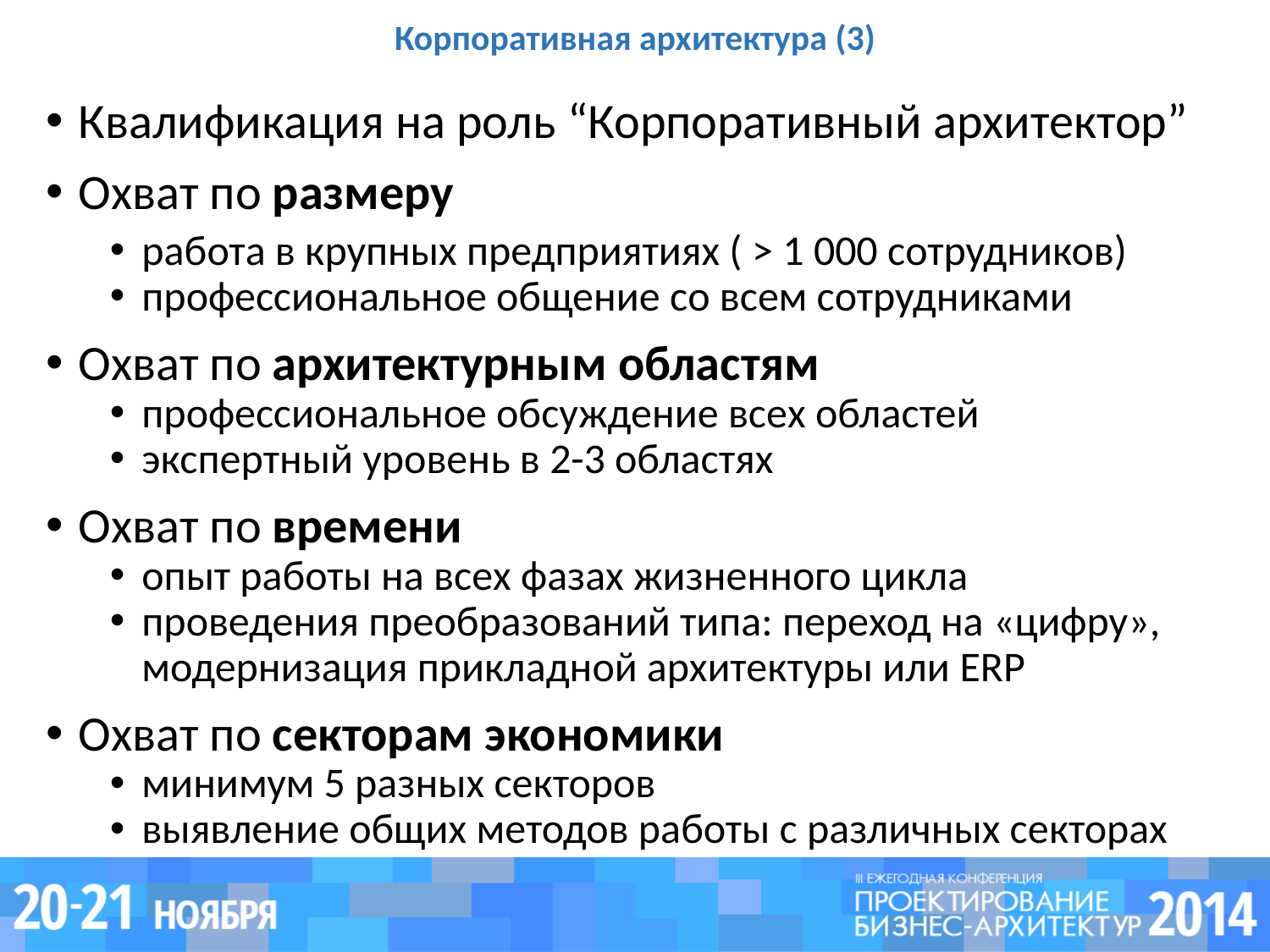

# Корпоративная архитектура (3)
Квалификация на роль “Корпоративный архитектор”
Охват по размеру
работа в крупных предприятиях ( > 1 000 сотрудников)
профессиональное общение со всем сотрудниками
Охват по архитектурным областям
профессиональное обсуждение всех областей
экспертный уровень в 2-3 областях
Охват по времени
опыт работы на всех фазах жизненного цикла
проведения преобразований типа: переход на «цифру», модернизация прикладной архитектуры или ERP
Охват по секторам экономики
минимум 5 разных секторов
выявление общих методов работы с различных секторах